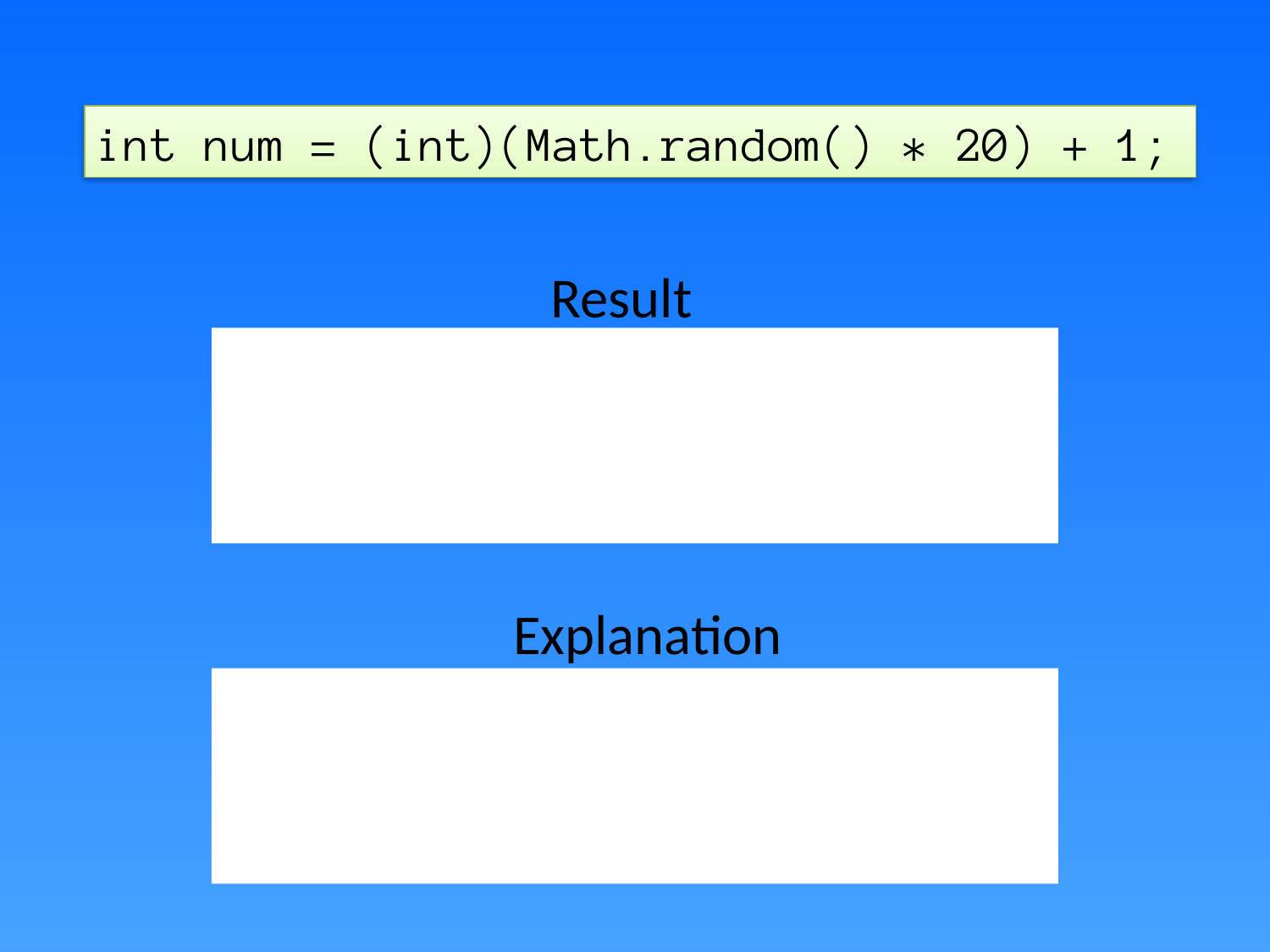

int num = (int)(Math.random() * 20) + 1;
Result

Explanation